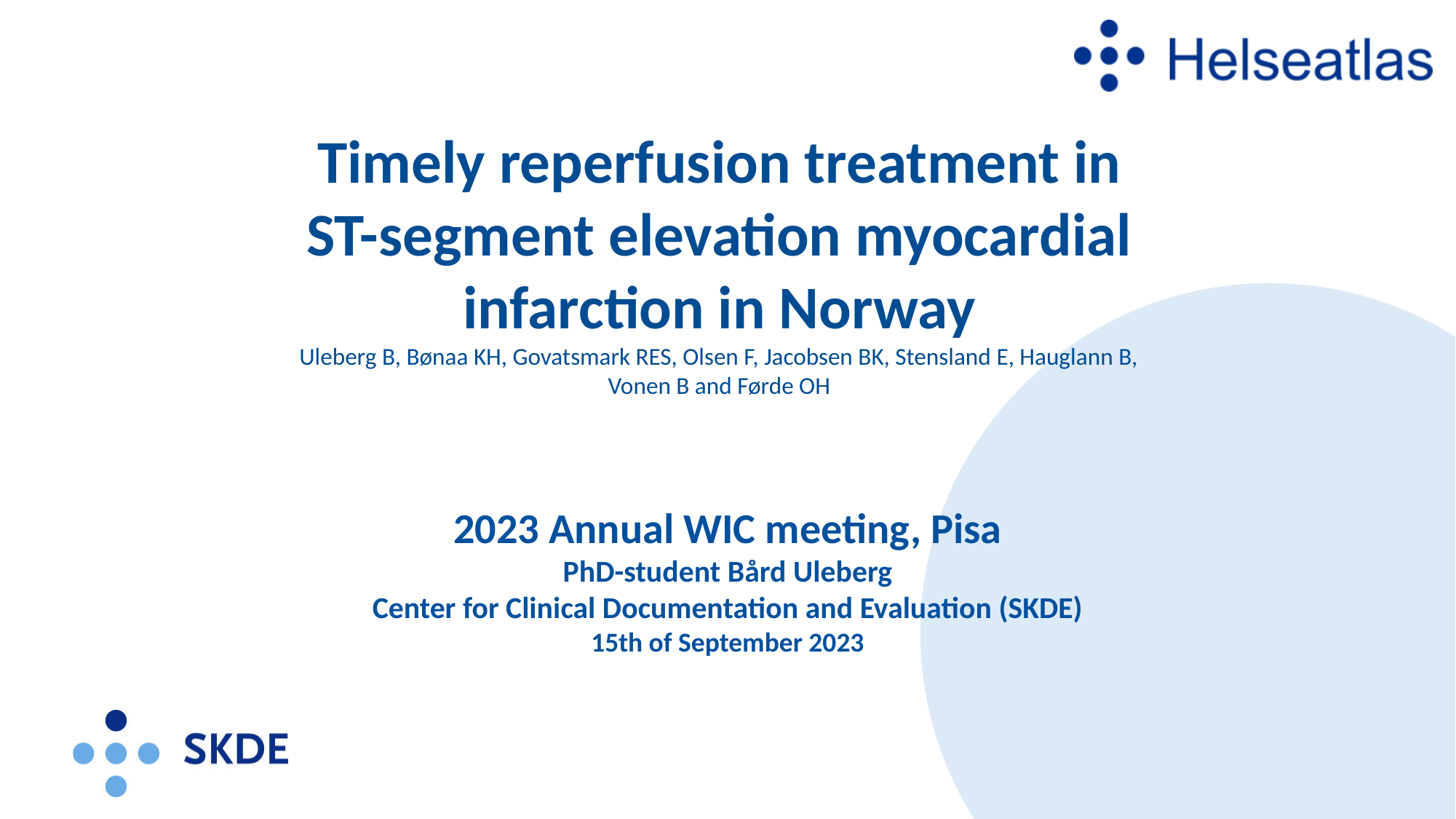

# Timely reperfusion treatment in ST-segment elevation myocardial infarction in Norway Uleberg B, Bønaa KH, Govatsmark RES, Olsen F, Jacobsen BK, Stensland E, Hauglann B, Vonen B and Førde OH
2023 Annual WIC meeting, Pisa
PhD-student Bård Uleberg
Center for Clinical Documentation and Evaluation (SKDE)
15th of September 2023